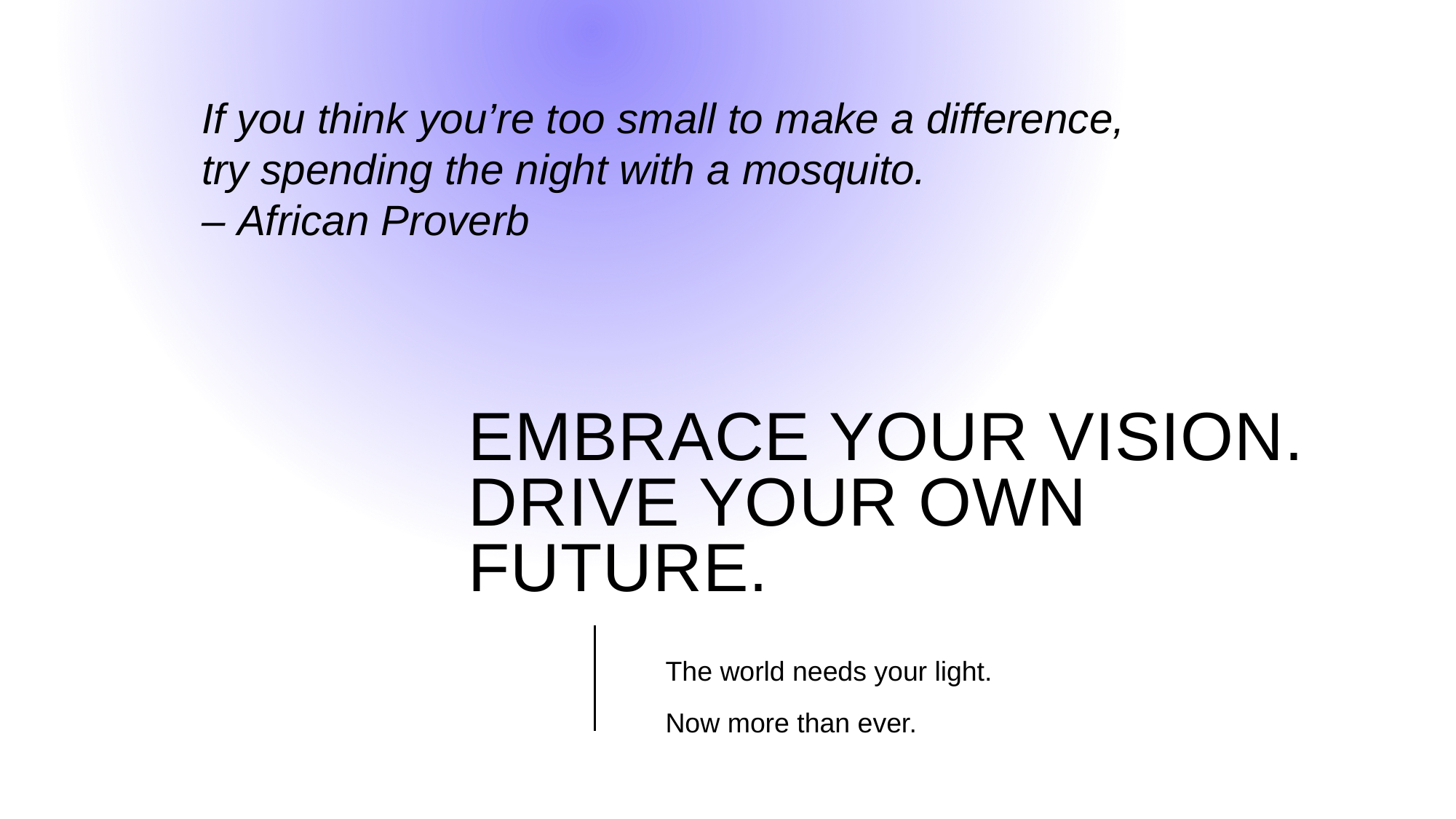

If you think you’re too small to make a difference,
try spending the night with a mosquito.
– African Proverb
# Embrace Your Vision. Drive Your Own future.
The world needs your light.
Now more than ever.